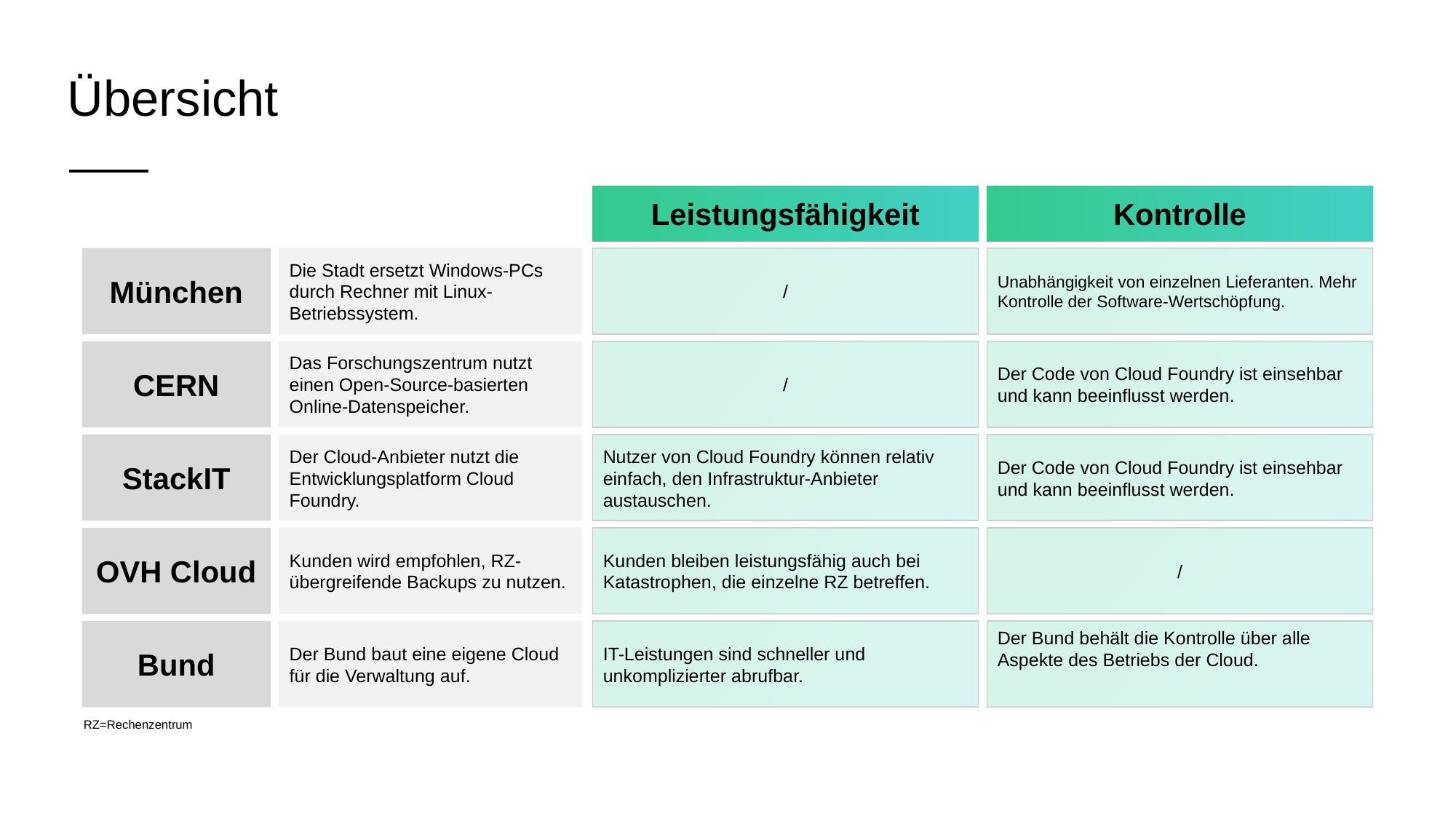

# Übersicht
Leistungsfähigkeit
Kontrolle
München
Die Stadt ersetzt Windows-PCs durch Rechner mit Linux-Betriebssystem.
/
Unabhängigkeit von einzelnen Lieferanten. Mehr Kontrolle der Software-Wertschöpfung.
/
Der Code von Cloud Foundry ist einsehbar und kann beeinflusst werden.
Nutzer von Cloud Foundry können relativ einfach, den Infrastruktur-Anbieter austauschen.
Der Code von Cloud Foundry ist einsehbar und kann beeinflusst werden.
Kunden bleiben leistungsfähig auch bei Katastrophen, die einzelne RZ betreffen.
/
IT-Leistungen sind schneller und unkomplizierter abrufbar.
Der Bund behält die Kontrolle über alle Aspekte des Betriebs der Cloud.
CERN
Das Forschungszentrum nutzt einen Open-Source-basierten Online-Datenspeicher.
StackIT
Der Cloud-Anbieter nutzt die Entwicklungsplatform Cloud Foundry.
OVH Cloud
Kunden wird empfohlen, RZ-übergreifende Backups zu nutzen.
Bund
Der Bund baut eine eigene Cloud für die Verwaltung auf.
RZ=Rechenzentrum